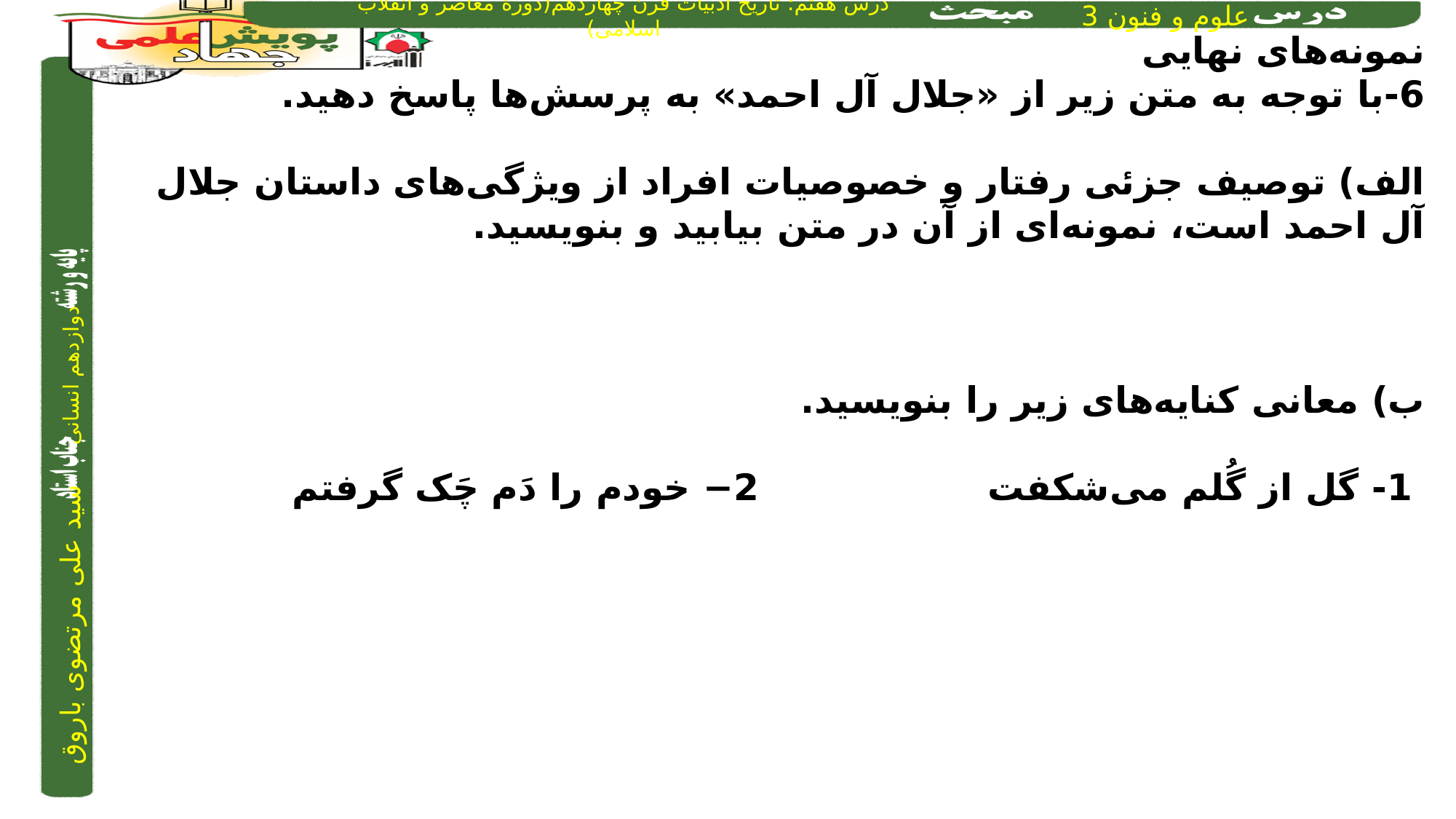

نمونه‌های نهایی
6-با توجه به متن زیر از «جلال آل احمد» به پرسش‌ها پاسخ دهید.

الف) توصیف جزئی رفتار و خصوصیات افراد از ویژگی‌های داستان جلال آل احمد است، نمونه‌ای از آن در متن بیابید و بنویسید.

ب) معانی کنایه‌های زیر را بنویسید.

 1- گل از گُلم می‌شکفت                  2− خودم را دَم چَک گرفتم